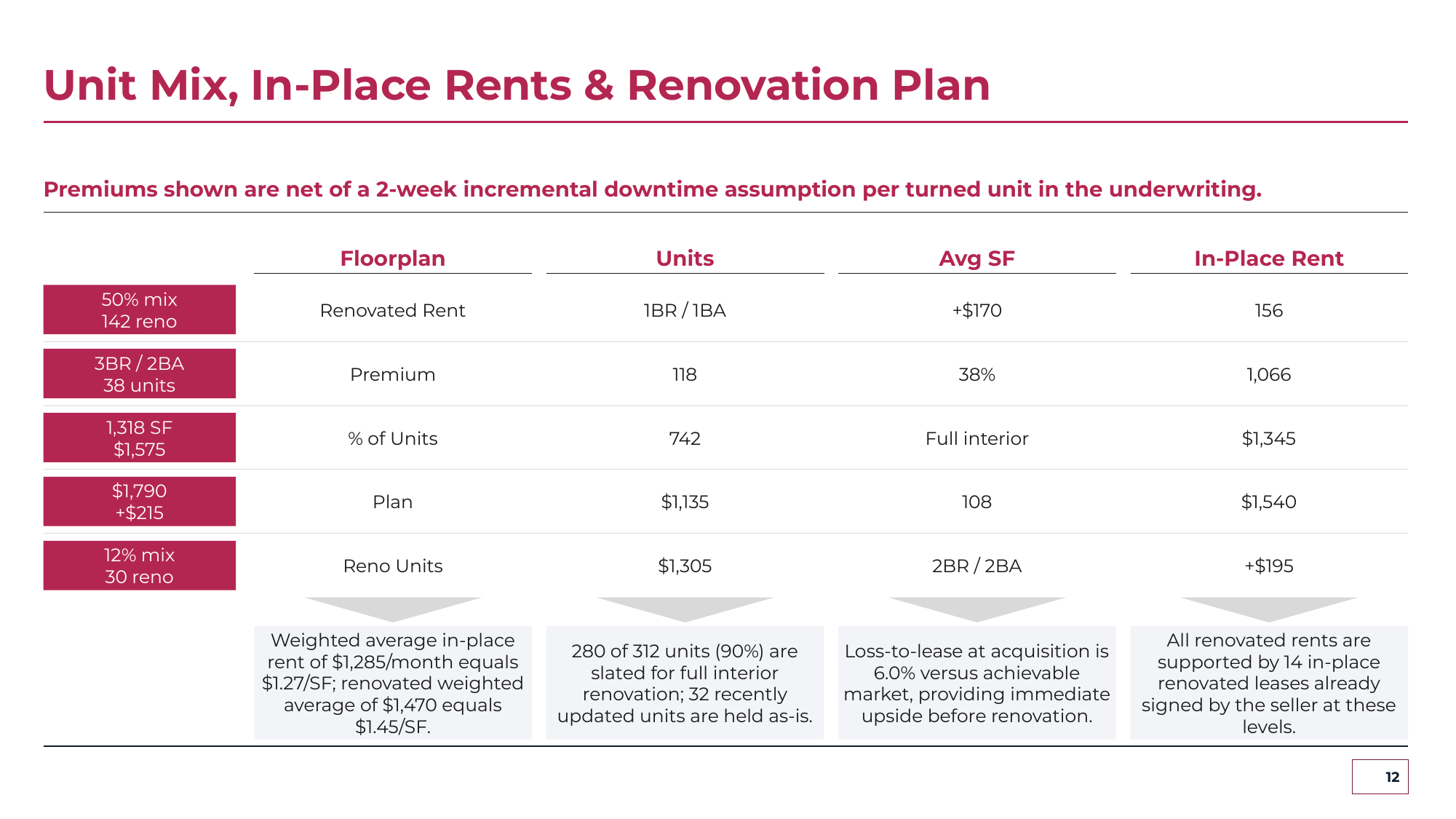

# Unit Mix, In-Place Rents & Renovation Plan
Premiums shown are net of a 2-week incremental downtime assumption per turned unit in the underwriting.
Floorplan
Units
Avg SF
In-Place Rent
50% mix
142 reno
Renovated Rent
1BR / 1BA
+$170
156
3BR / 2BA
38 units
Premium
118
38%
1,066
1,318 SF
$1,575
% of Units
742
Full interior
$1,345
$1,790
+$215
Plan
$1,135
108
$1,540
12% mix
30 reno
Reno Units
$1,305
2BR / 2BA
+$195

Weighted average in-place rent of $1,285/month equals $1.27/SF; renovated weighted average of $1,470 equals $1.45/SF.
280 of 312 units (90%) are slated for full interior renovation; 32 recently updated units are held as-is.
Loss-to-lease at acquisition is 6.0% versus achievable market, providing immediate upside before renovation.
All renovated rents are supported by 14 in-place renovated leases already signed by the seller at these levels.
12